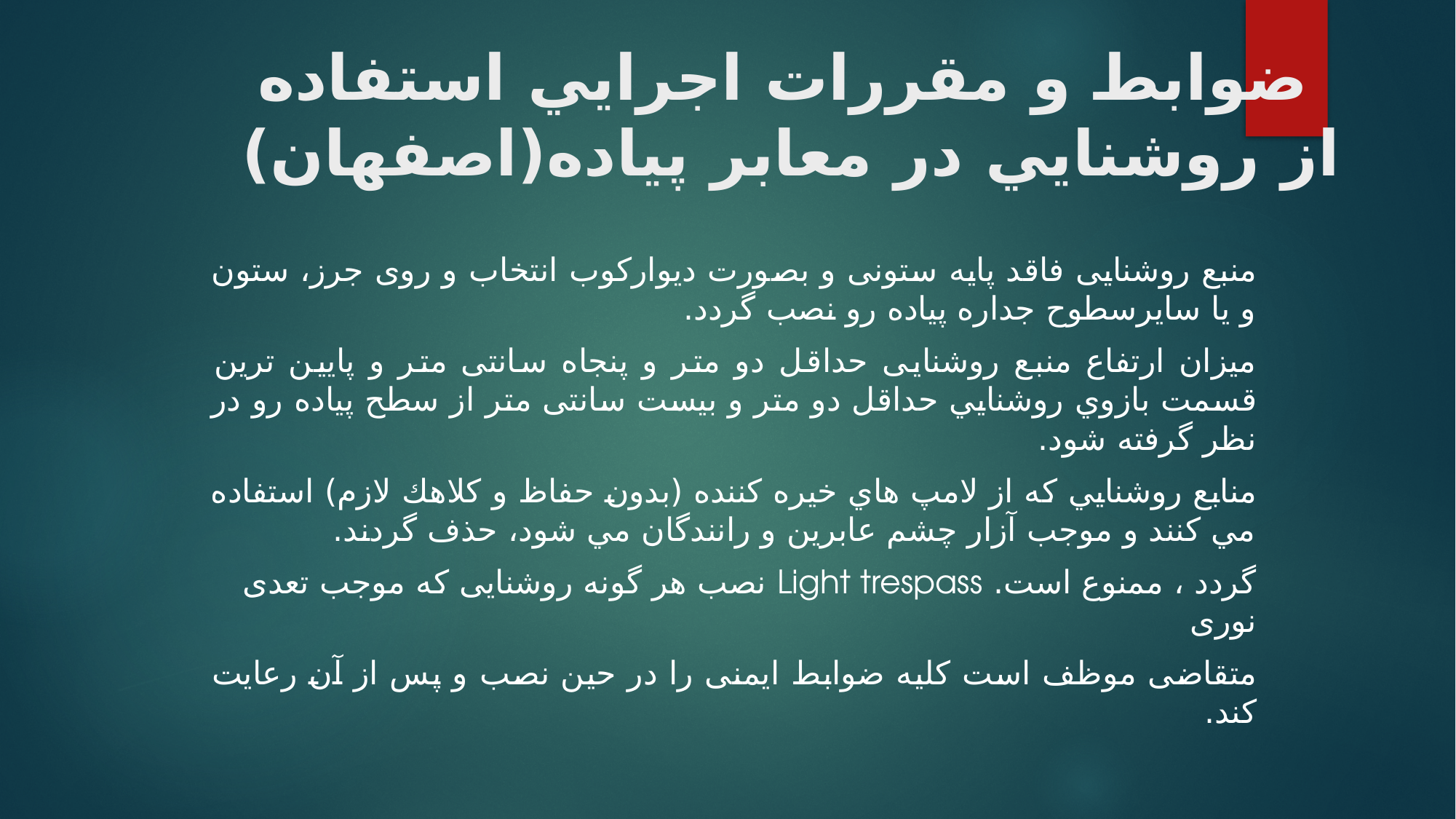

# ضوابط و مقررات اجرايي استفاده از روشنايي در معابر پياده(اصفهان)
منبع روشنايی فاقد پايه ستونی و بصورت ديوارکوب انتخاب و روی جرز، ستون و يا سايرسطوح جداره پياده رو نصب گردد.
ميزان ارتفاع منبع روشنايی حداقل دو متر و پنجاه سانتی متر و پايين ترين قسمت بازوي روشنايي حداقل دو متر و بيست سانتی متر از سطح پياده رو در نظر گرفته شود.
منابع روشنايي كه از لامپ هاي خيره كننده (بدون حفاظ و كلاهك لازم) استفاده مي كنند و موجب آزار چشم عابرين و رانندگان مي شود، حذف گردند.
گردد ، ممنوع است. Light trespass نصب هر گونه روشنايی که موجب تعدی نوری
متقاضی موظف است کليه ضوابط ايمنی را در حين نصب و پس از آن رعايت کند.